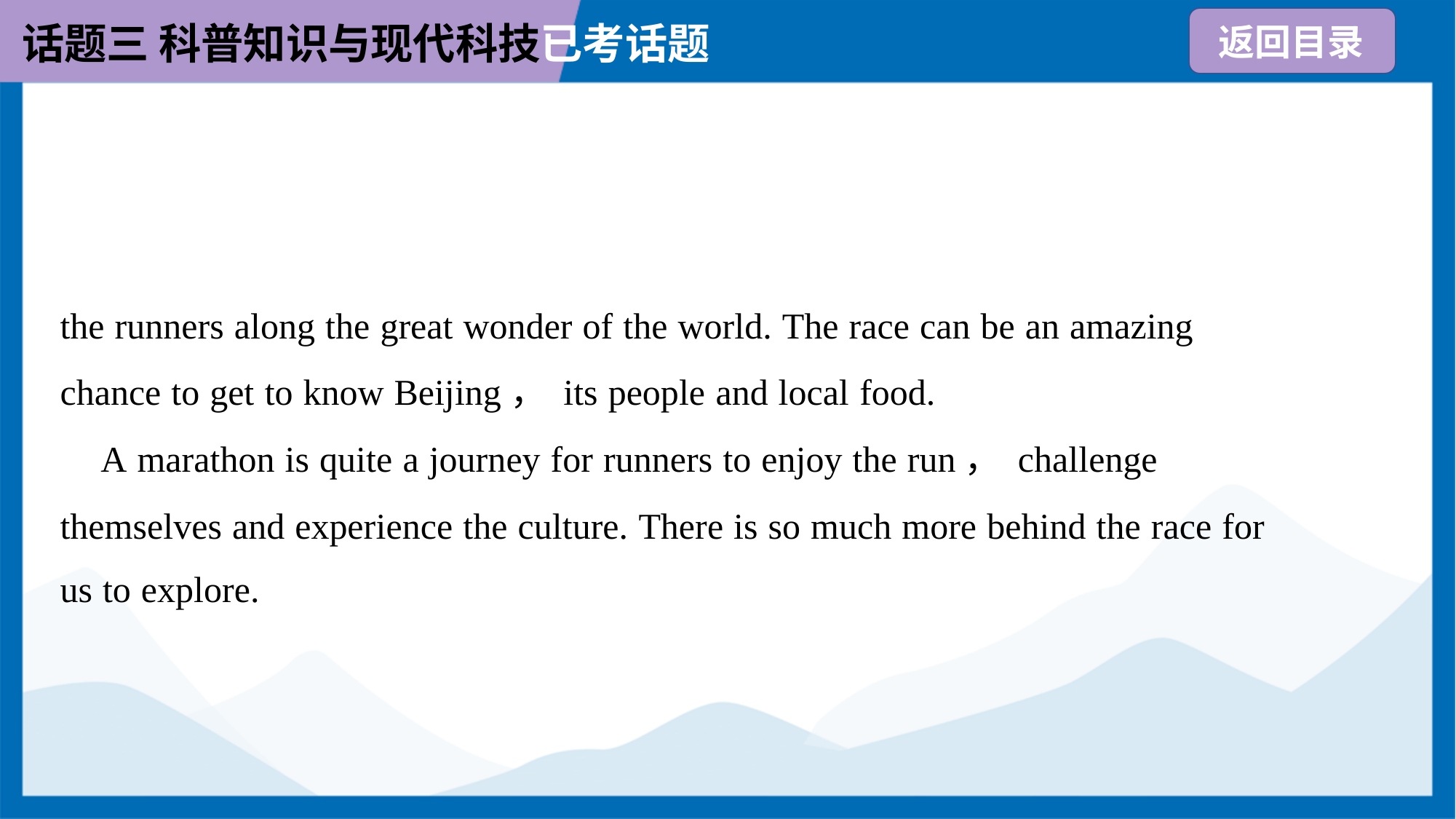

the runners along the great wonder of the world. The race can be an amazing
chance to get to know Beijing， its people and local food.
    A marathon is quite a journey for runners to enjoy the run， challenge
themselves and experience the culture. There is so much more behind the race for
us to explore.